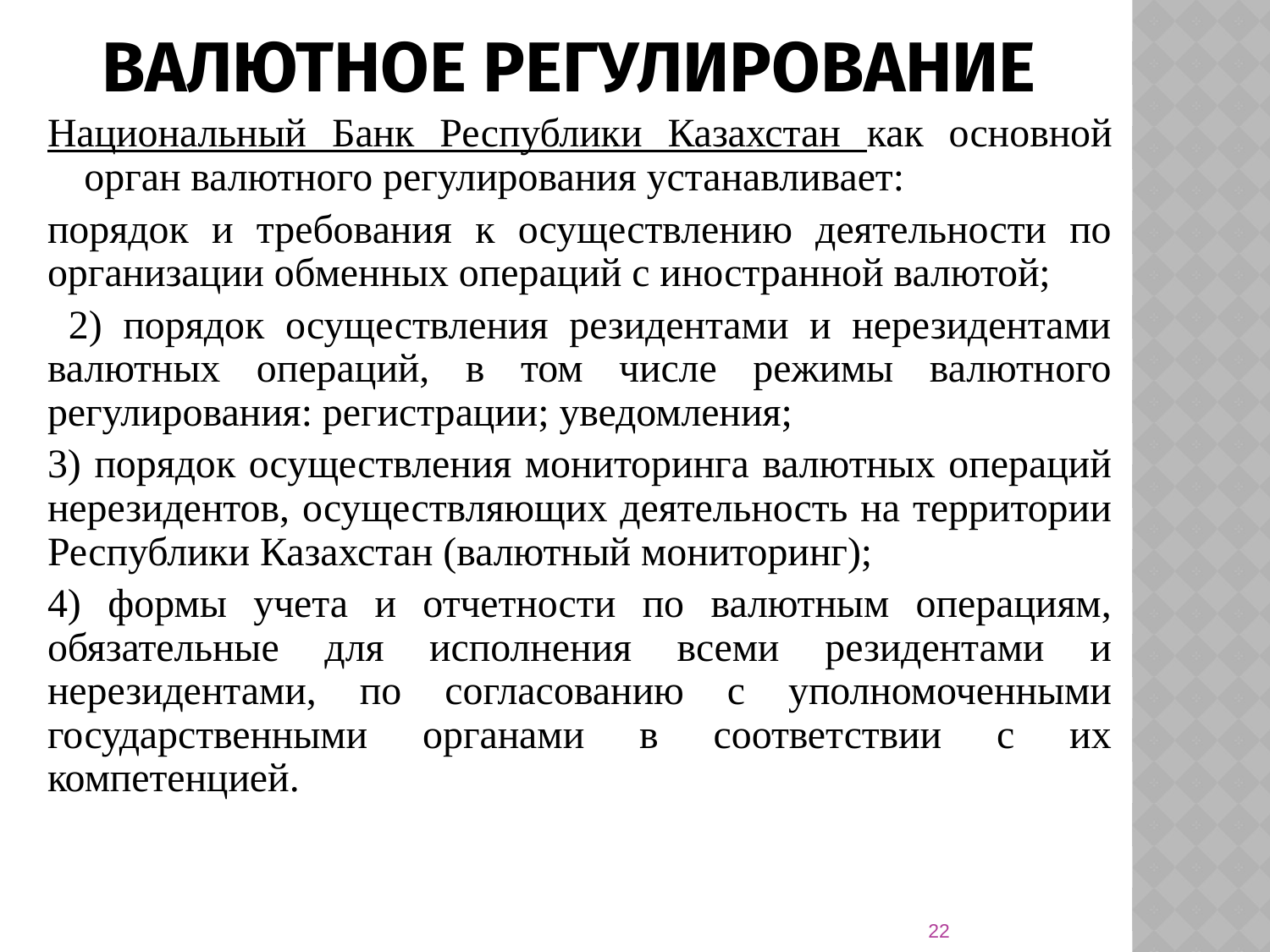

# Валютное регулирование
Национальный Банк Республики Казахстан как основной орган валютного регулирования устанавливает:
порядок и требования к осуществлению деятельности по организации обменных операций с иностранной валютой;
 2) порядок осуществления резидентами и нерезидентами валютных операций, в том числе режимы валютного регулирования: регистрации; уведомления;
3) порядок осуществления мониторинга валютных операций нерезидентов, осуществляющих деятельность на территории Республики Казахстан (валютный мониторинг);
4) формы учета и отчетности по валютным операциям, обязательные для исполнения всеми резидентами и нерезидентами, по согласованию с уполномоченными государственными органами в соответствии с их компетенцией.

22